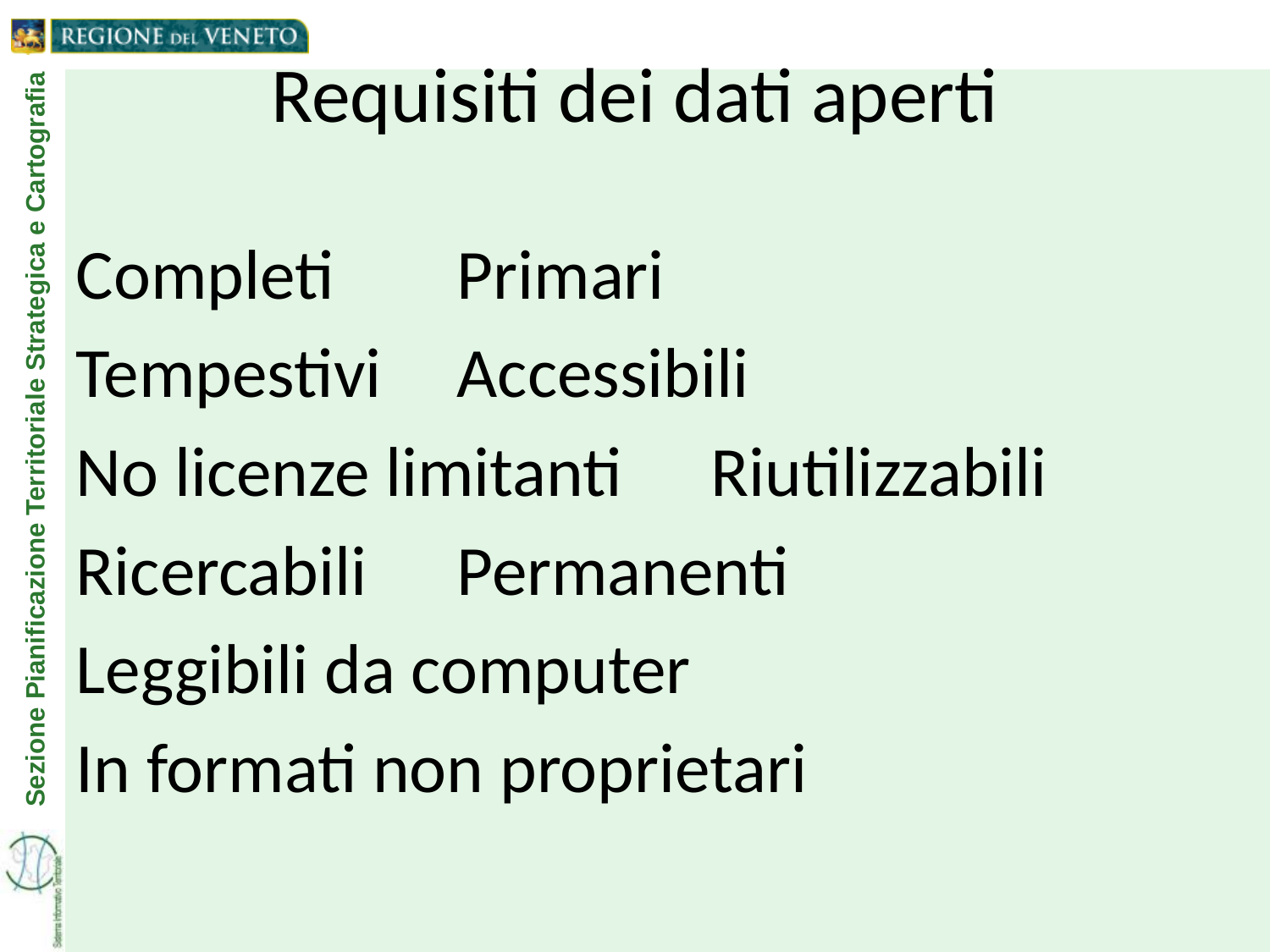

# Requisiti dei dati aperti
Completi	Primari
Tempestivi	Accessibili
No licenze limitanti	Riutilizzabili
Ricercabili	Permanenti
Leggibili da computer
In formati non proprietari